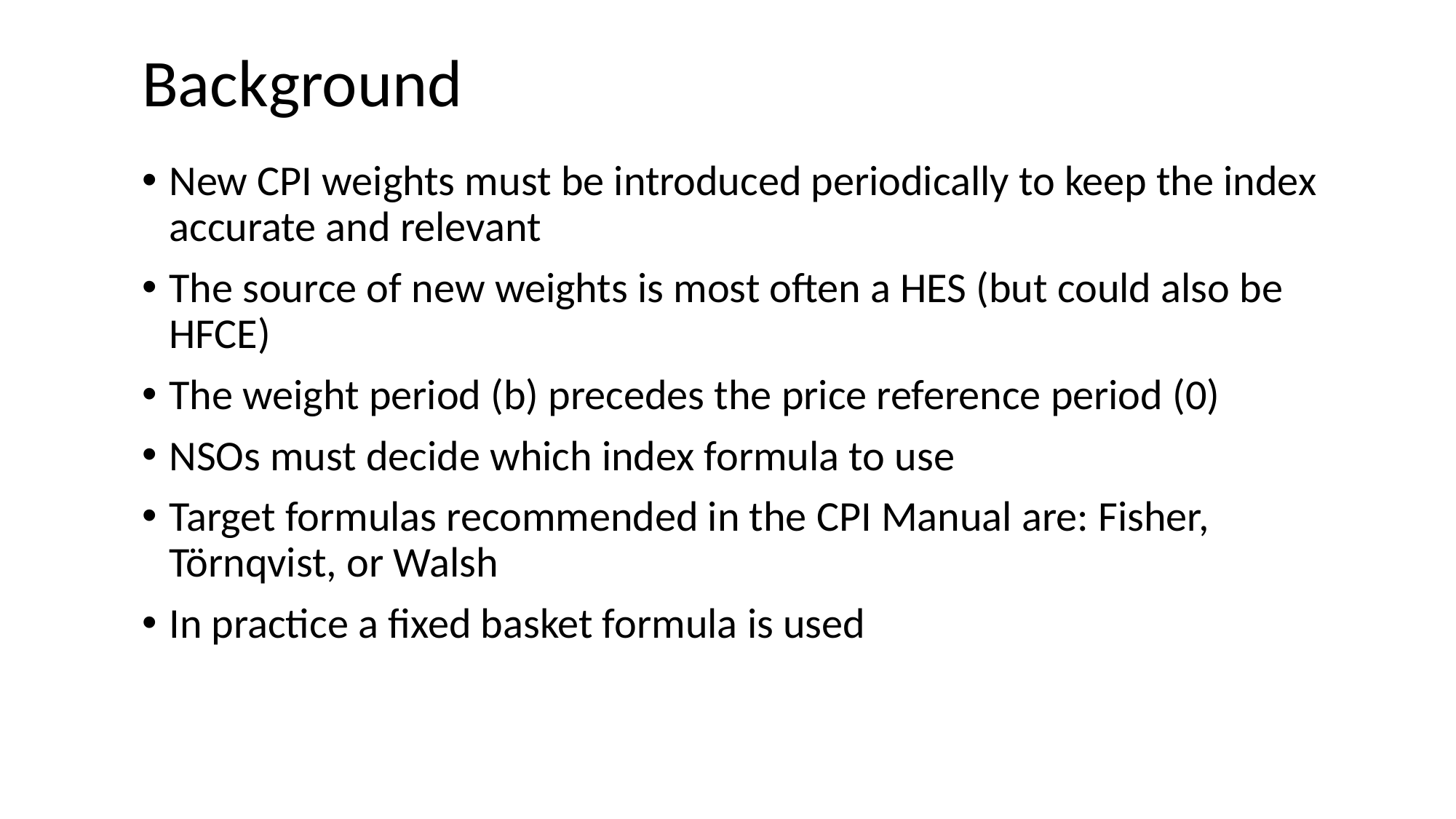

# Background
New CPI weights must be introduced periodically to keep the index accurate and relevant
The source of new weights is most often a HES (but could also be HFCE)
The weight period (b) precedes the price reference period (0)
NSOs must decide which index formula to use
Target formulas recommended in the CPI Manual are: Fisher, Törnqvist, or Walsh
In practice a fixed basket formula is used